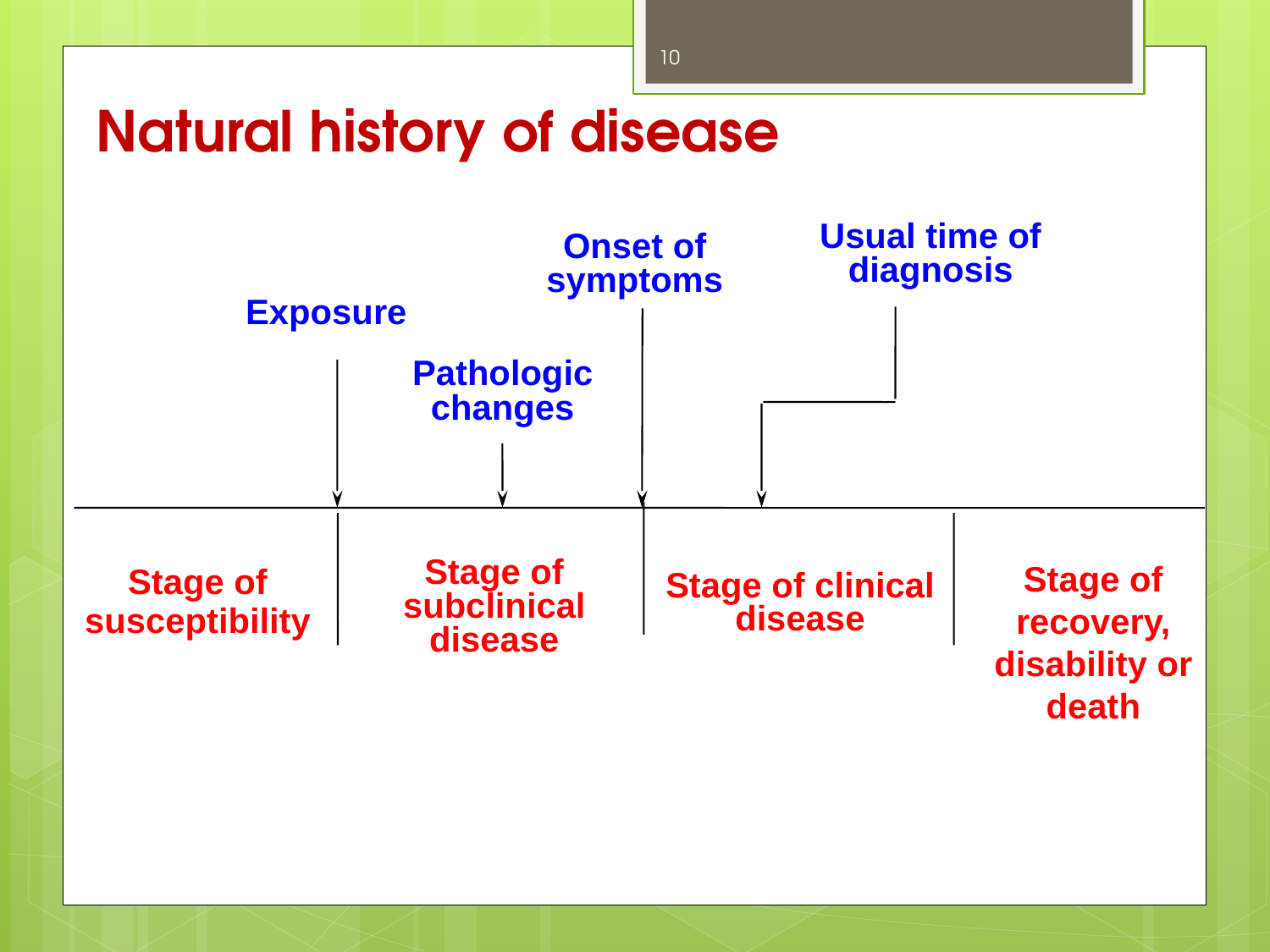

10
# Natural history of disease
Usual time of diagnosis
Onset of symptoms
Exposure

Pathologic
changes

Stage of recovery, disability or death
Stage of subclinical disease
Stage of clinical disease
Stage of
susceptibility